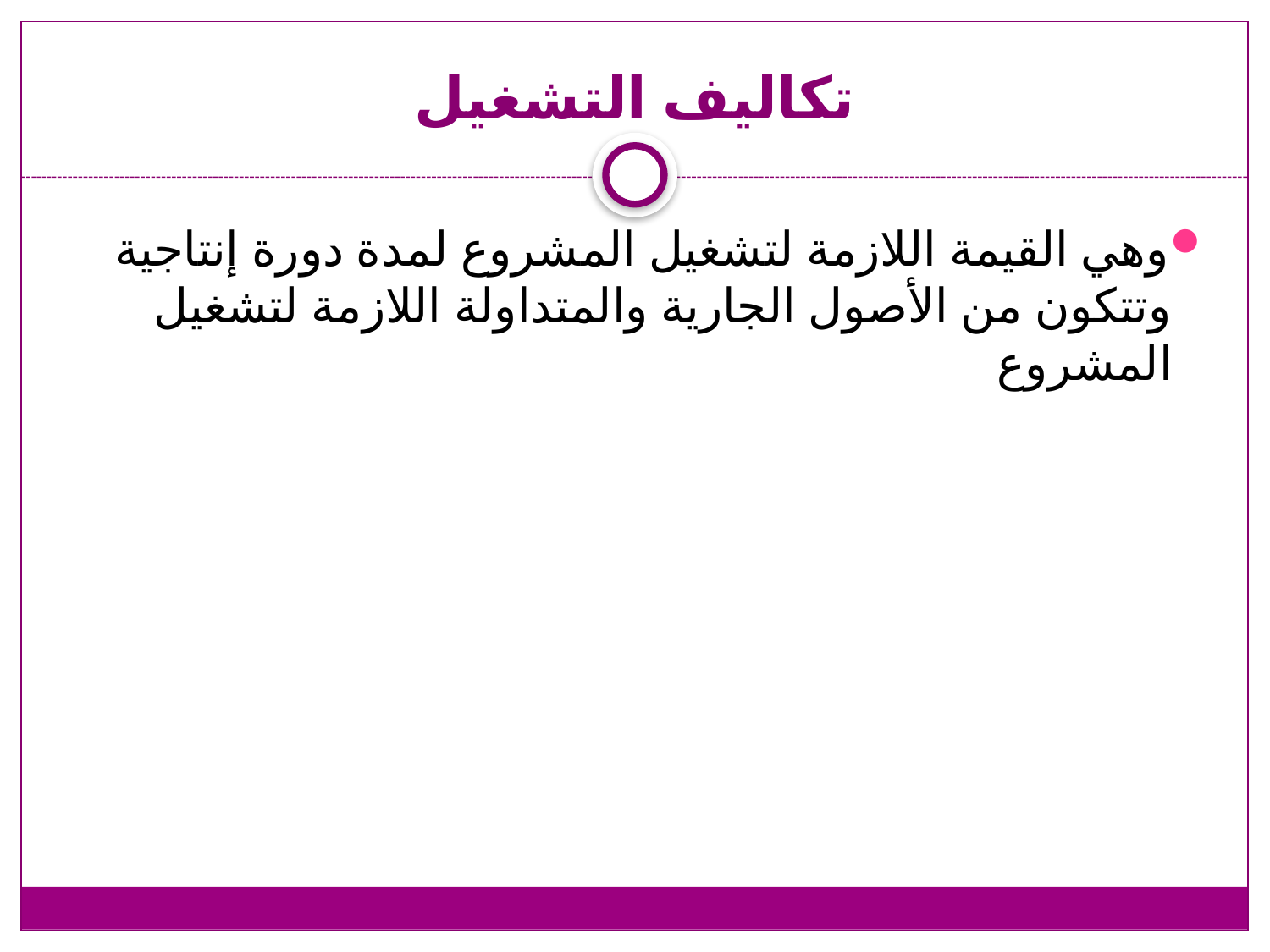

# تكاليف التشغيل
وهي القيمة اللازمة لتشغيل المشروع لمدة دورة إنتاجية وتتكون من الأصول الجارية والمتداولة اللازمة لتشغيل المشروع